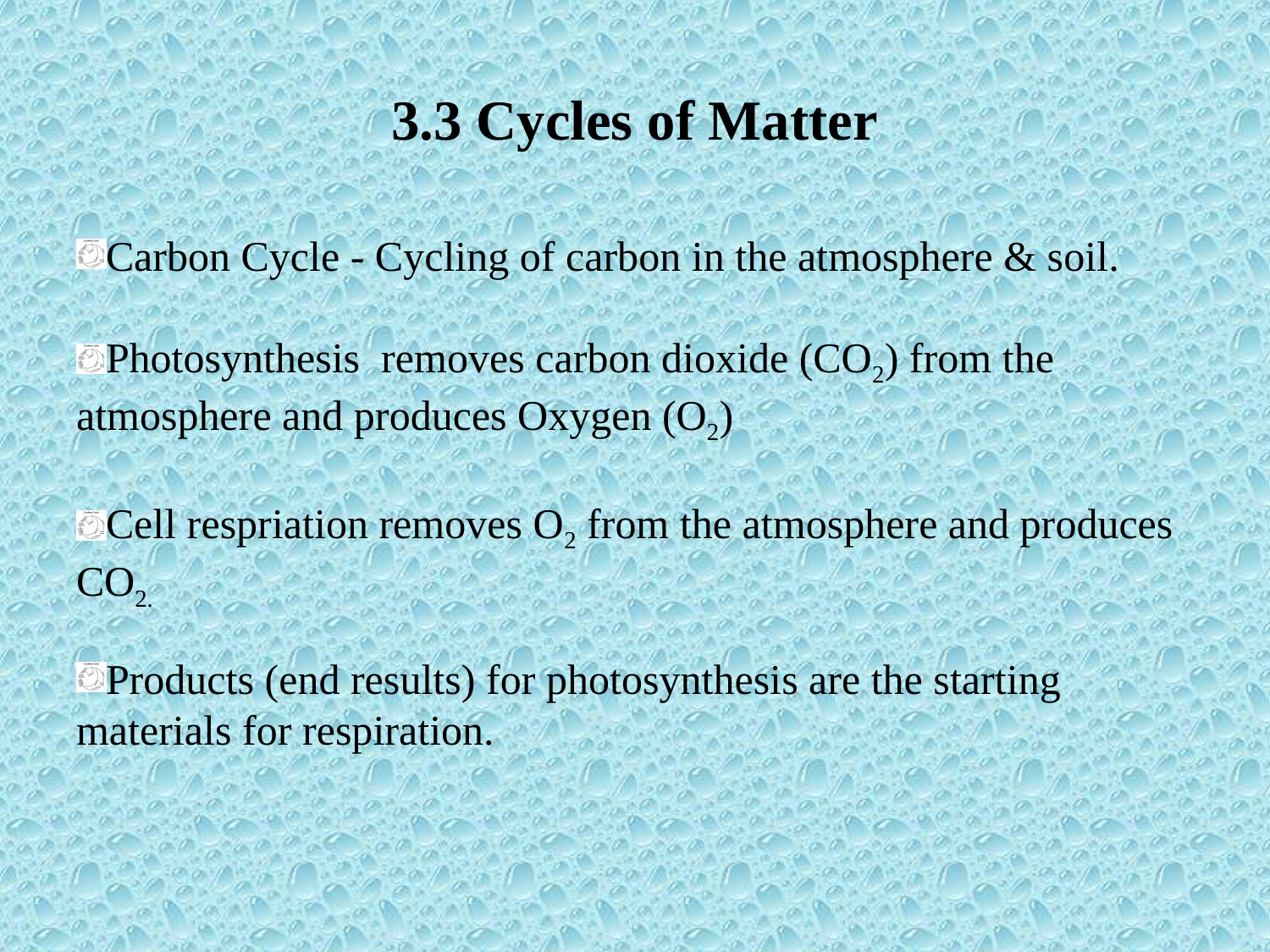

# 3.3 Cycles of Matter
Carbon Cycle - Cycling of carbon in the atmosphere & soil.

Photosynthesis  removes carbon dioxide (CO2) from the atmosphere and produces Oxygen (O2)

Cell respriation removes O2 from the atmosphere and produces CO2.

Products (end results) for photosynthesis are the starting materials for respiration.